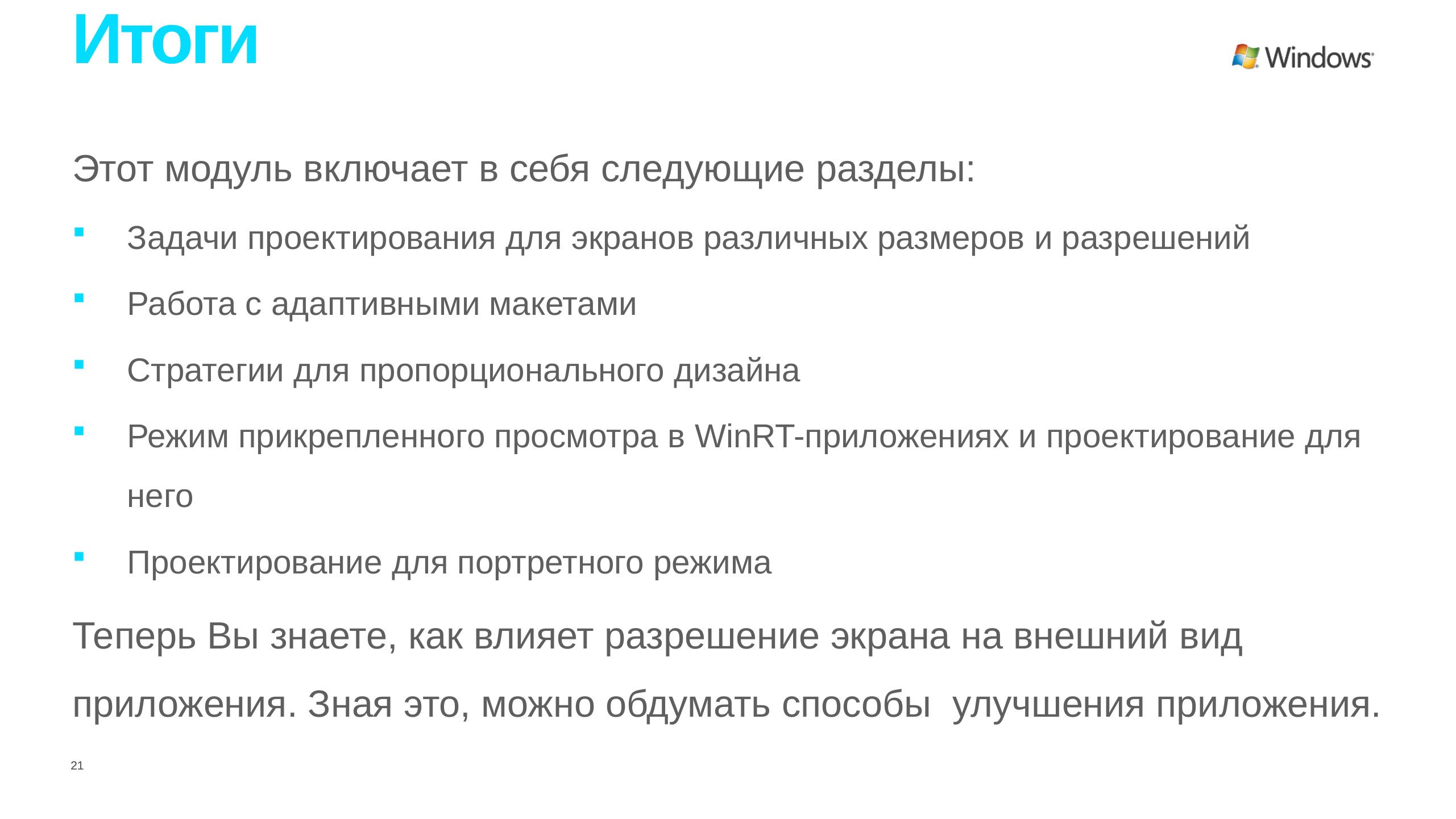

# Итоги
Этот модуль включает в себя следующие разделы:
Задачи проектирования для экранов различных размеров и разрешений
Работа с адаптивными макетами
Стратегии для пропорционального дизайна
Режим прикрепленного просмотра в WinRT-приложениях и проектирование для него
Проектирование для портретного режима
Теперь Вы знаете, как влияет разрешение экрана на внешний вид приложения. Зная это, можно обдумать способы  улучшения приложения.